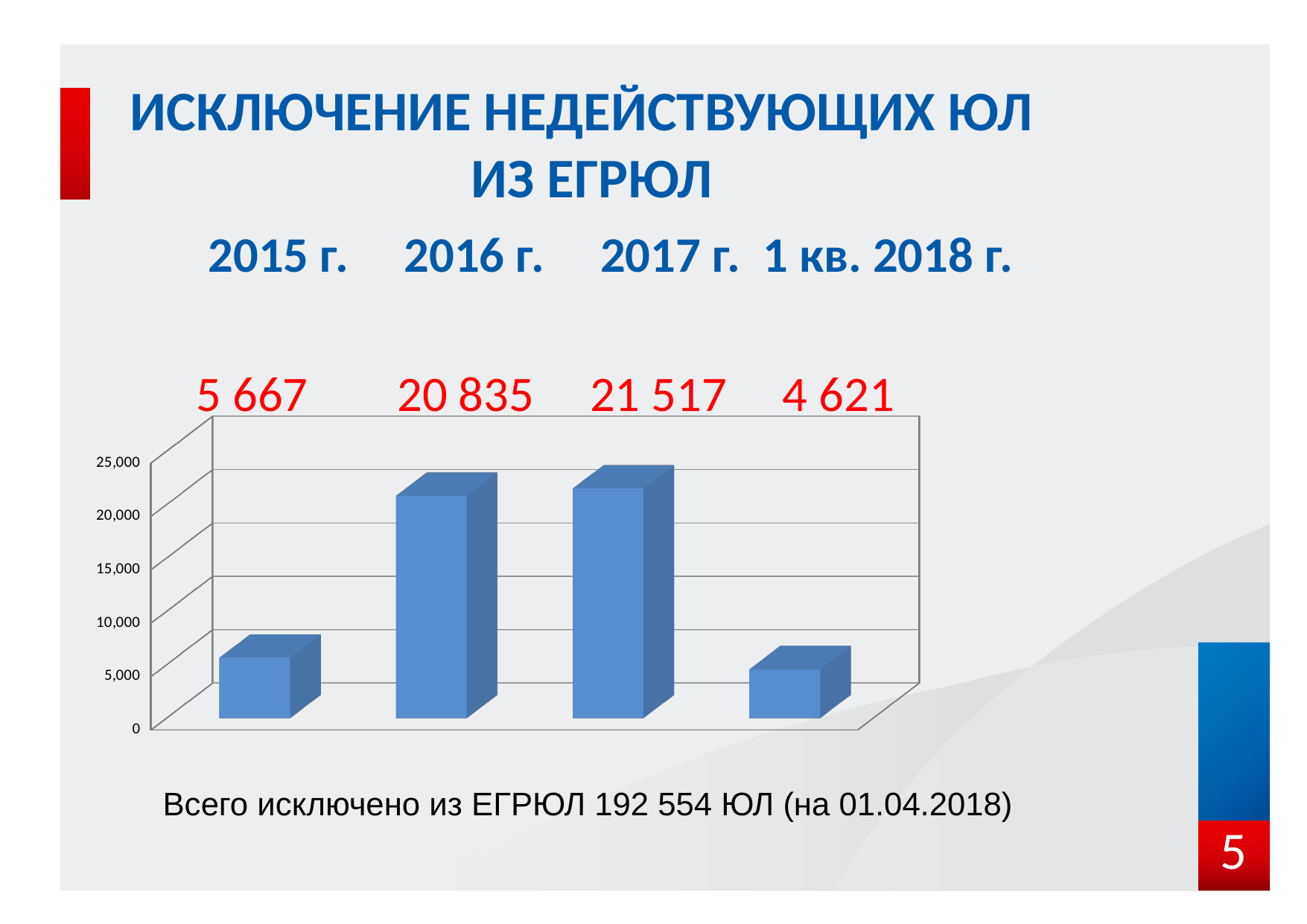

# ИСКЛЮЧЕНИЕ НЕДЕЙСТВУЮЩИХ ЮЛ ИЗ ЕГРЮЛ
       2015 г.     2016 г.     2017 г.  1 кв. 2018 г.

 5 667        20 835     21 517     4 621

[unsupported chart]

Всего исключено из ЕГРЮЛ 192 554 ЮЛ (на 01.04.2018)
5